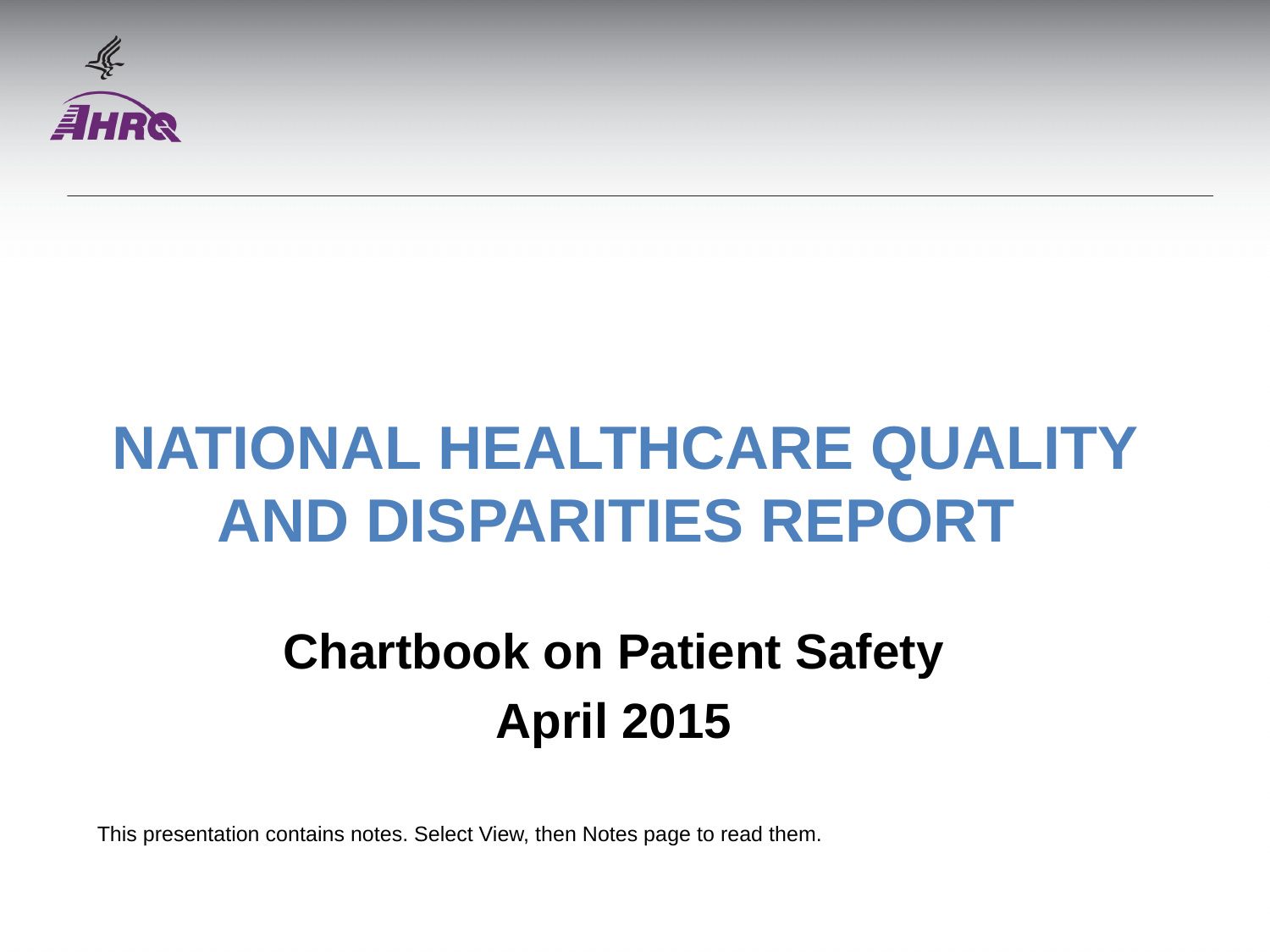

# NATIONAL HEALTHCARE QUALITY AND DISPARITIES REPORT
Chartbook on Patient Safety
April 2015

This presentation contains notes. Select View, then Notes page to read them.